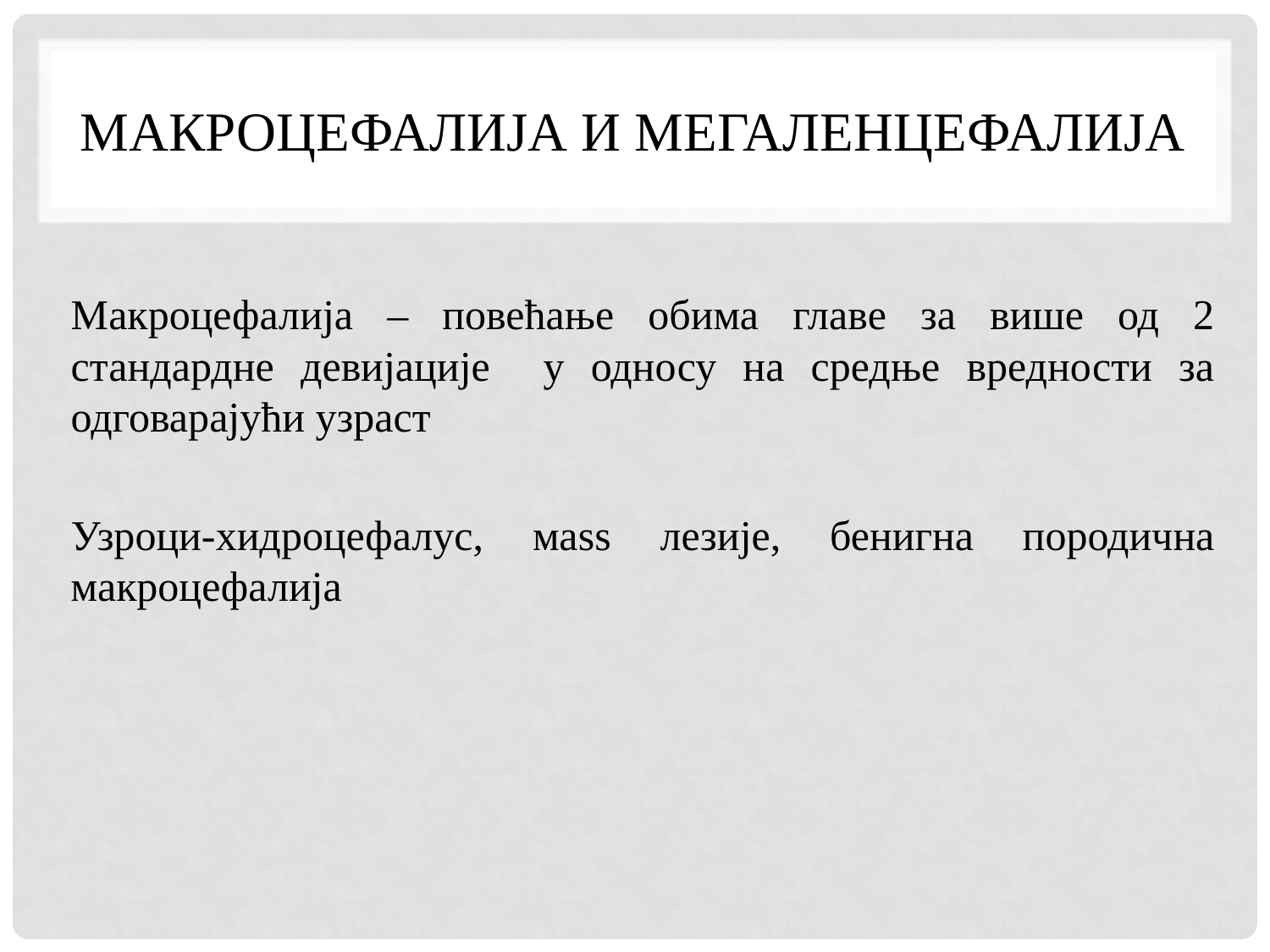

# Макроцефалија и мегаленцефалија

Макроцефалија – повећање обима главе за више од 2 стандардне девијације  у односу на средње вредности за одговарајући узраст

Узроци-хидроцефалус, маss лезије, бенигна породична макроцефалија